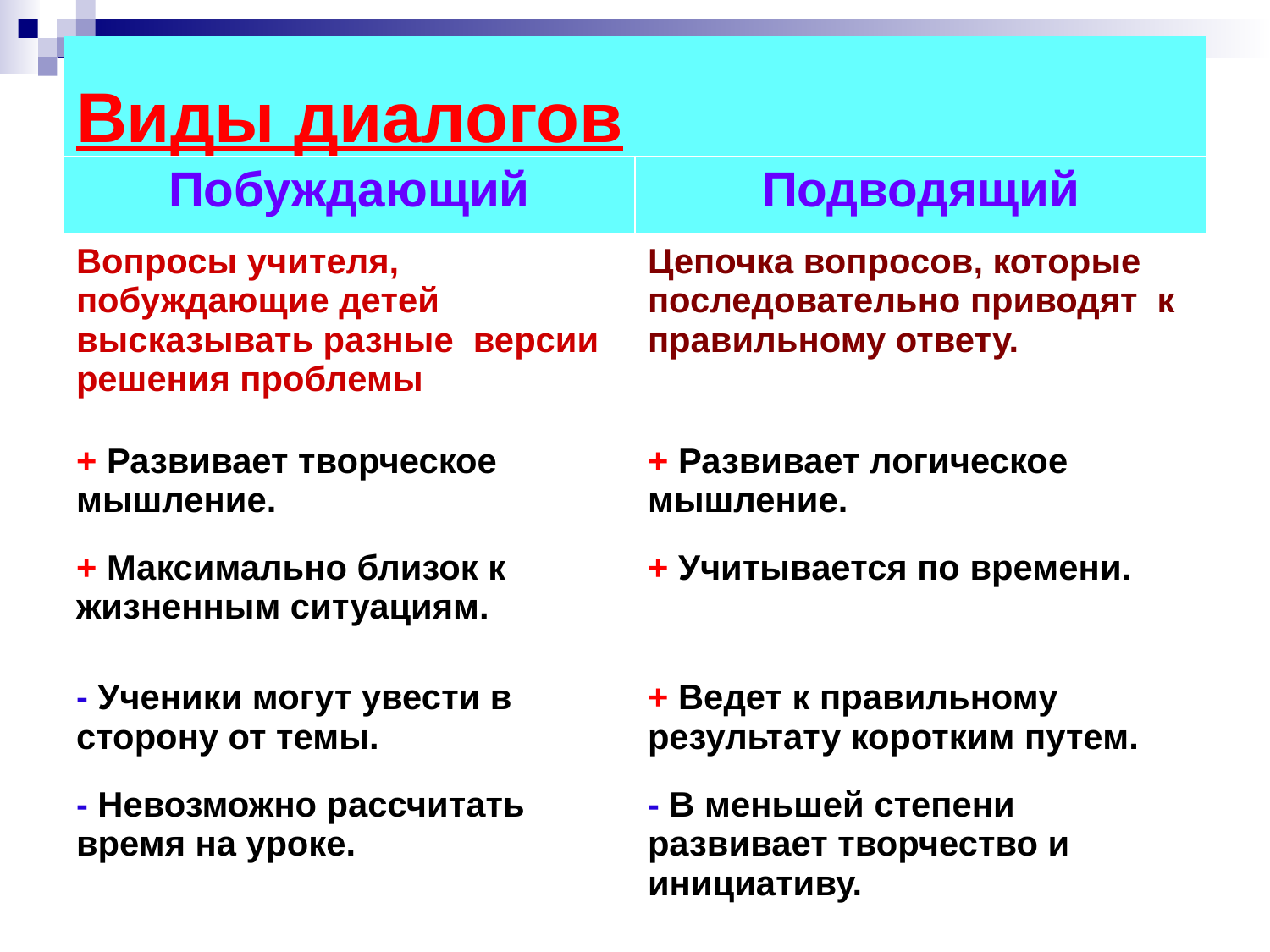

Виды диалогов
| Побуждающий | Подводящий |
| --- | --- |
| Вопросы учителя, побуждающие детей высказывать разные версии решения проблемы | Цепочка вопросов, которые последовательно приводят к правильному ответу. |
| + Развивает творческое мышление. | + Развивает логическое мышление. |
| + Максимально близок к жизненным ситуациям. | + Учитывается по времени. |
| - Ученики могут увести в сторону от темы. | + Ведет к правильному результату коротким путем. |
| - Невозможно рассчитать время на уроке. | - В меньшей степени развивает творчество и инициативу. |